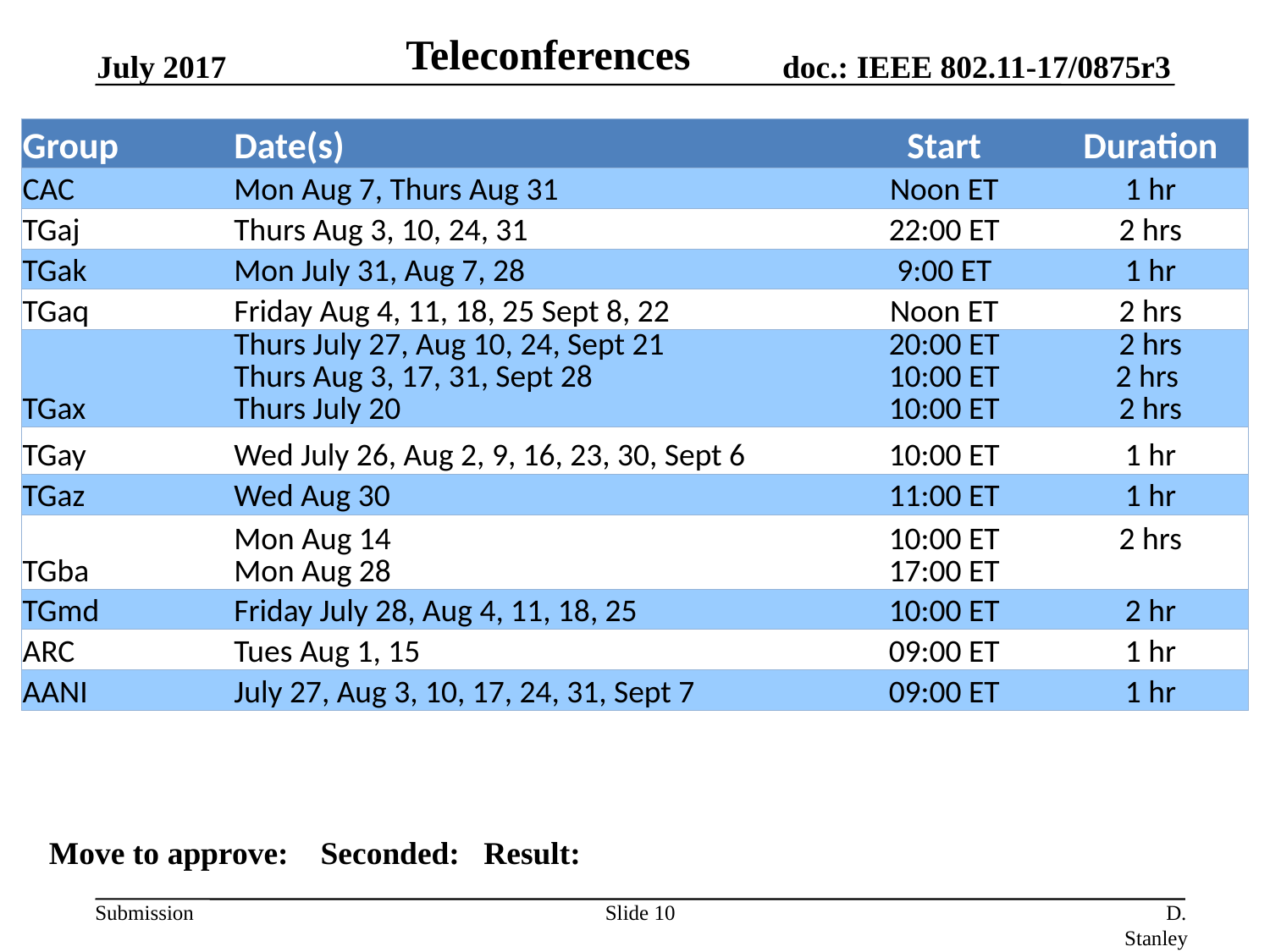

Teleconferences
July 2017
| Group | Date(s) | Start | Duration |
| --- | --- | --- | --- |
| CAC | Mon Aug 7, Thurs Aug 31 | Noon ET | 1 hr |
| TGaj | Thurs Aug 3, 10, 24, 31 | 22:00 ET | 2 hrs |
| TGak | Mon July 31, Aug 7, 28 | 9:00 ET | 1 hr |
| TGaq | Friday Aug 4, 11, 18, 25 Sept 8, 22 | Noon ET | 2 hrs |
| TGax | Thurs July 27, Aug 10, 24, Sept 21 Thurs Aug 3, 17, 31, Sept 28 Thurs July 20 | 20:00 ET 10:00 ET 10:00 ET | 2 hrs 2 hrs 2 hrs |
| TGay | Wed July 26, Aug 2, 9, 16, 23, 30, Sept 6 | 10:00 ET | 1 hr |
| TGaz | Wed Aug 30 | 11:00 ET | 1 hr |
| TGba | Mon Aug 14 Mon Aug 28 | 10:00 ET 17:00 ET | 2 hrs |
| TGmd | Friday July 28, Aug 4, 11, 18, 25 | 10:00 ET | 2 hr |
| ARC | Tues Aug 1, 15 | 09:00 ET | 1 hr |
| AANI | July 27, Aug 3, 10, 17, 24, 31, Sept 7 | 09:00 ET | 1 hr |
Move to approve:    Seconded:   Result:
Slide 10
D. Stanley, HP Enterprise